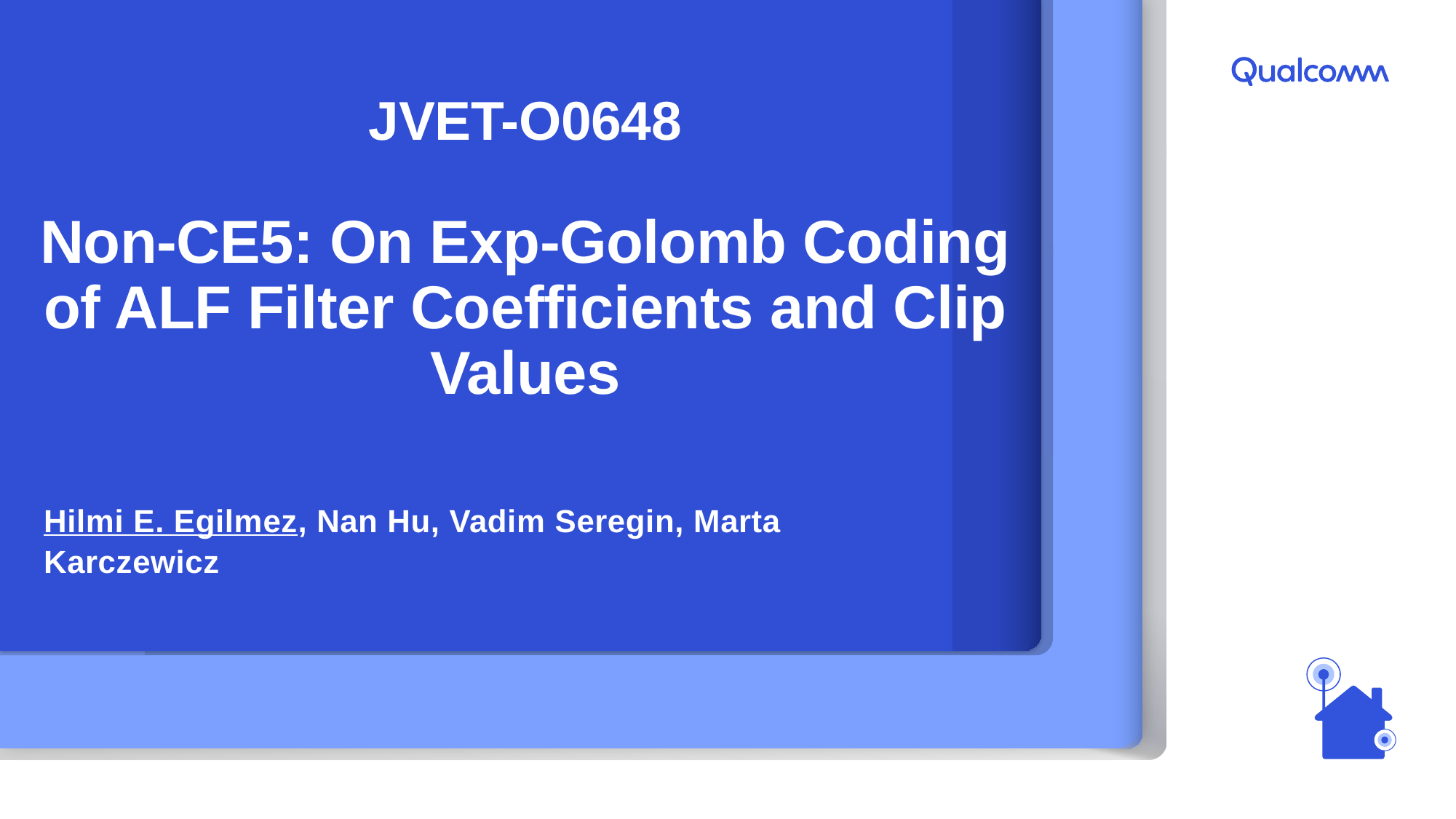

# JVET-O0648 Non-CE5: On Exp-Golomb Coding of ALF Filter Coefficients and Clip Values
Hilmi E. Egilmez, Nan Hu, Vadim Seregin, Marta Karczewicz